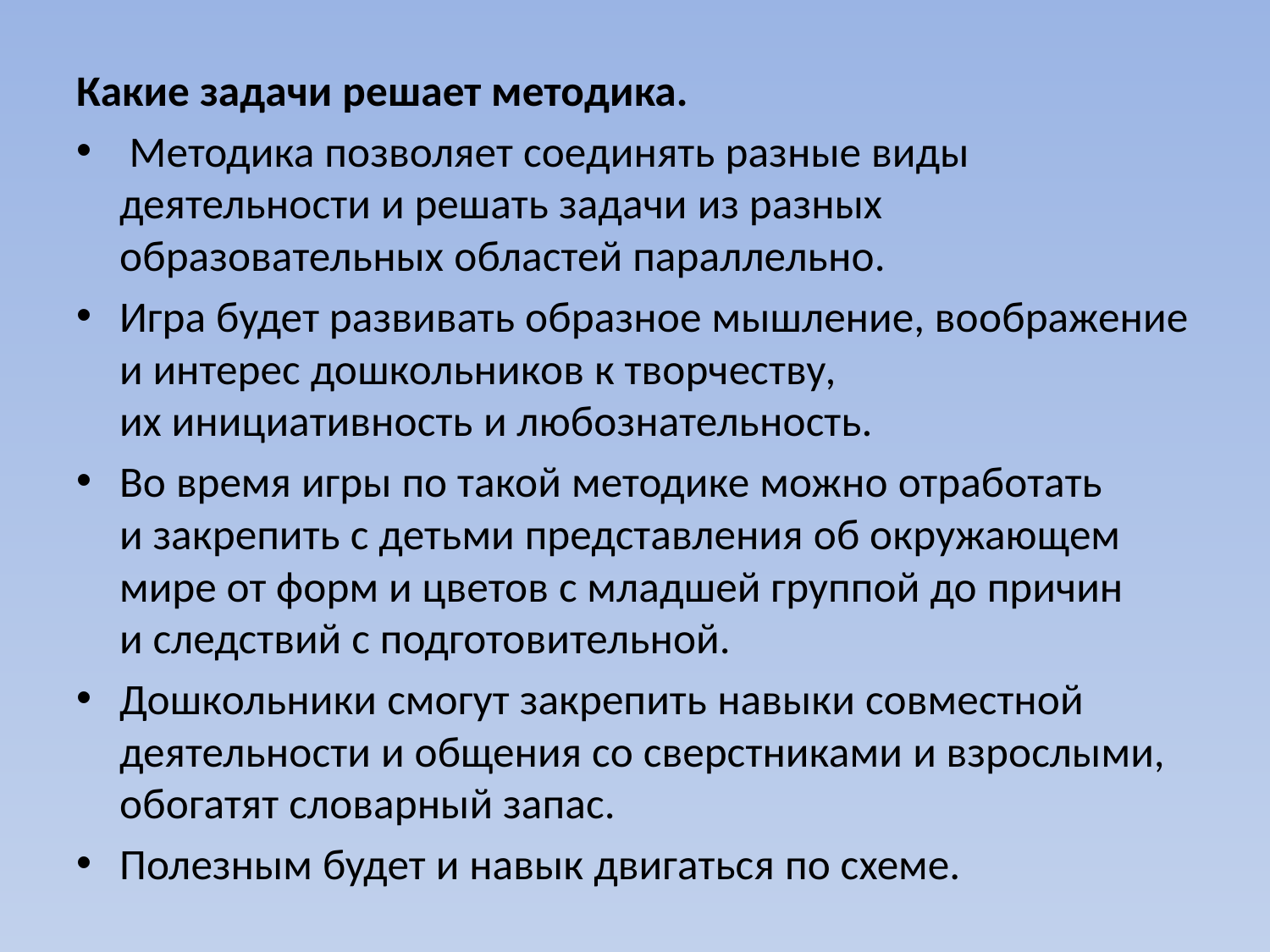

Какие задачи решает методика.
 Методика позволяет соединять разные виды деятельности и решать задачи из разных образовательных областей параллельно.
Игра будет развивать образное мышление, воображение и интерес дошкольников к творчеству, их инициативность и любознательность.
Во время игры по такой методике можно отработать и закрепить с детьми представления об окружающем мире от форм и цветов с младшей группой до причин и следствий с подготовительной.
Дошкольники смогут закрепить навыки совместной деятельности и общения со сверстниками и взрослыми, обогатят словарный запас.
Полезным будет и навык двигаться по схеме.